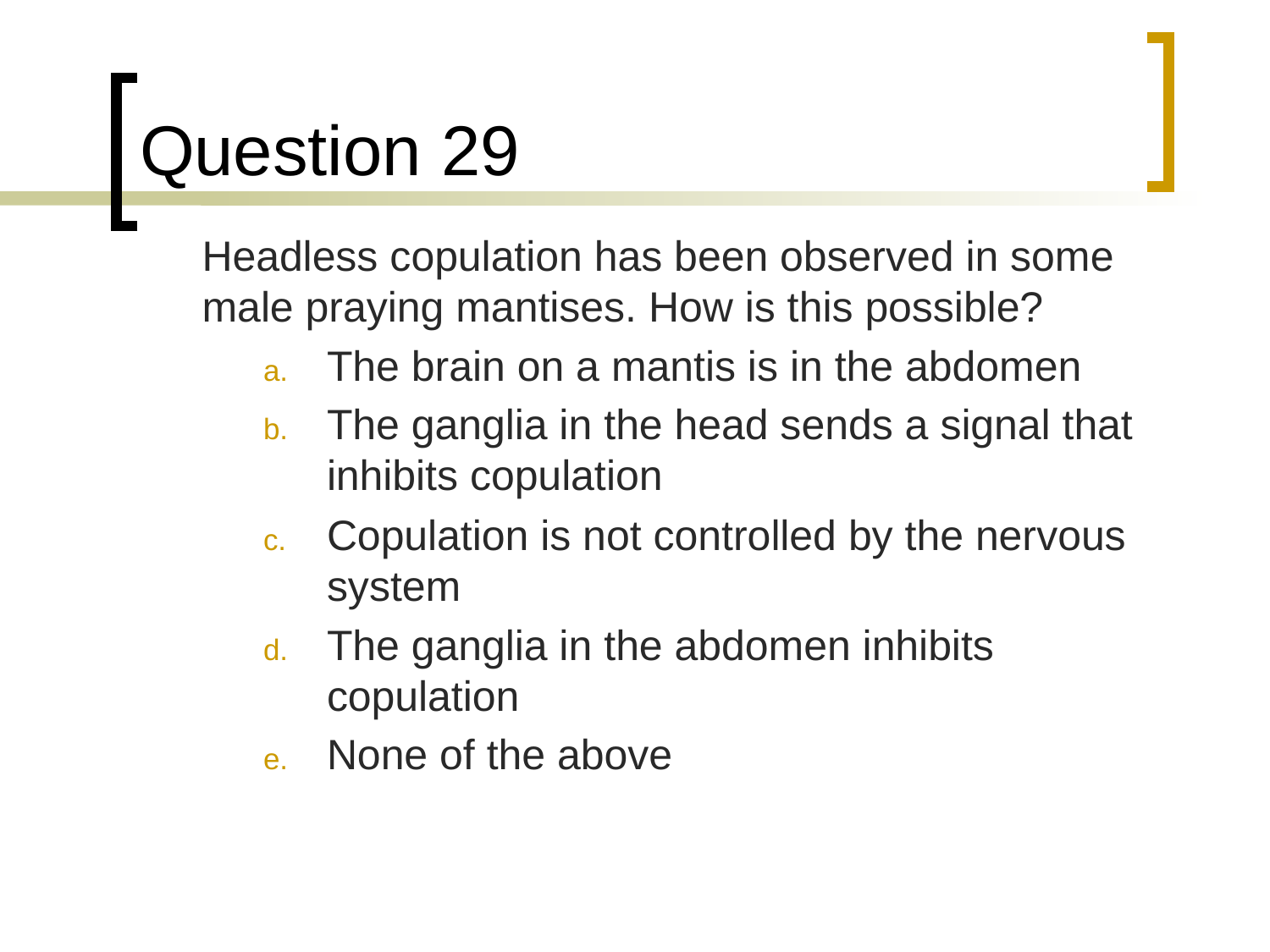

# Question 29
	Headless copulation has been observed in some male praying mantises. How is this possible?
The brain on a mantis is in the abdomen
The ganglia in the head sends a signal that inhibits copulation
Copulation is not controlled by the nervous system
The ganglia in the abdomen inhibits copulation
None of the above